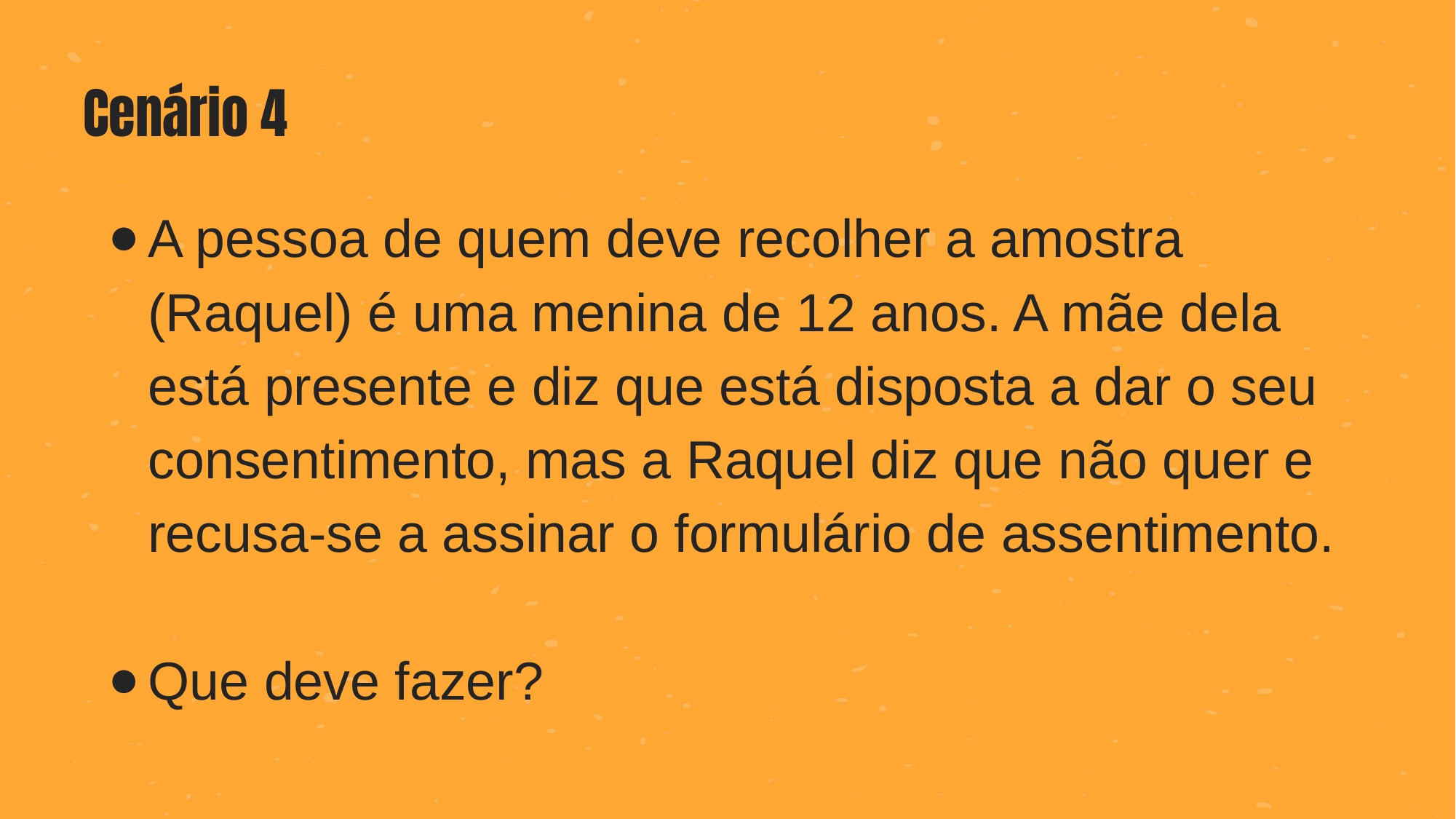

Cenário 4
A pessoa de quem deve recolher a amostra (Raquel) é uma menina de 12 anos. A mãe dela está presente e diz que está disposta a dar o seu consentimento, mas a Raquel diz que não quer e recusa-se a assinar o formulário de assentimento.

Que deve fazer?